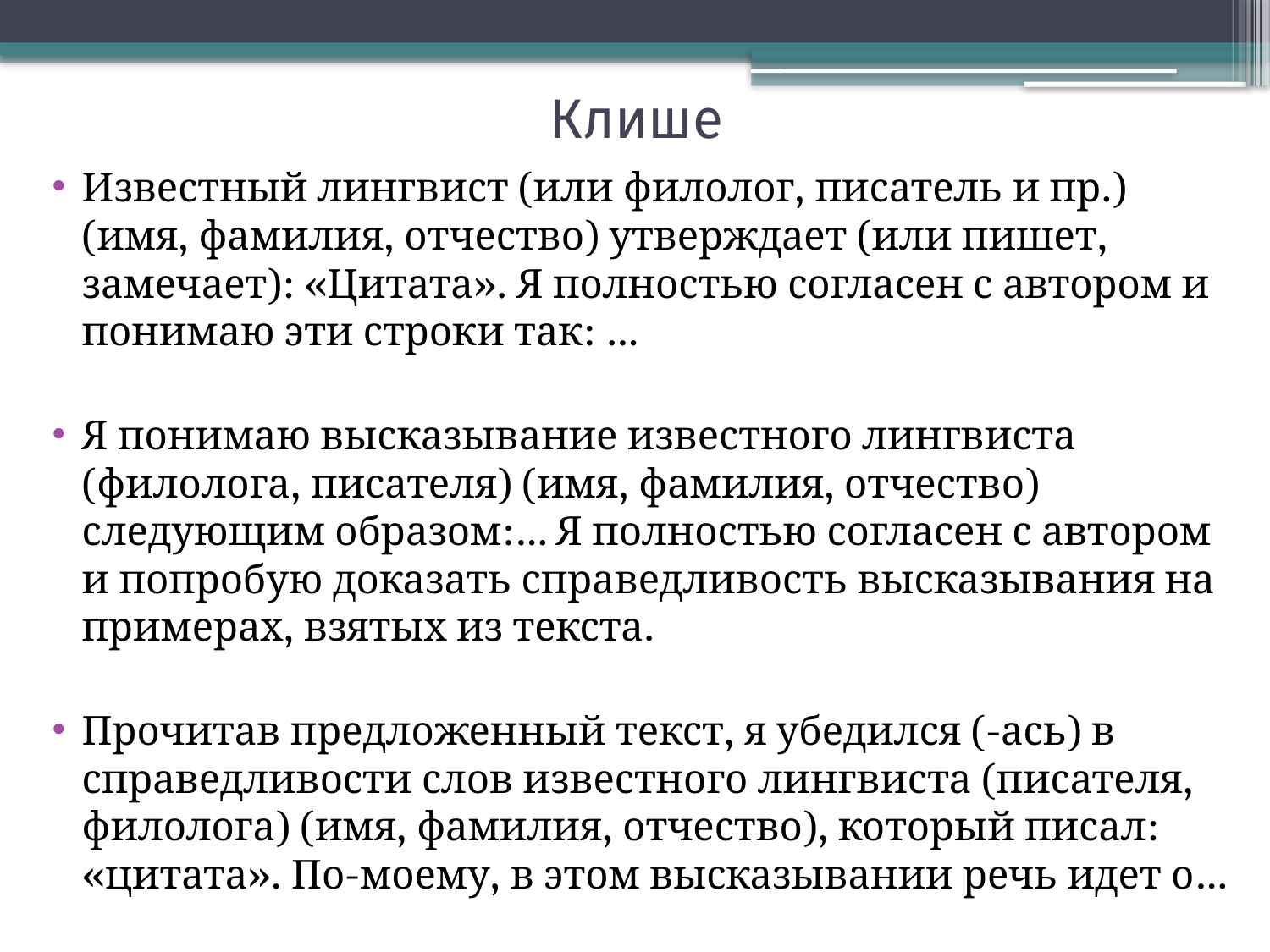

# Клише
Известный лингвист (или филолог, писатель и пр.) (имя, фамилия, отчество) утверждает (или пишет, замечает): «Цитата». Я полностью согласен с автором и  понимаю эти строки так: …

Я понимаю высказывание известного лингвиста (филолога, писателя) (имя, фамилия, отчество) следующим образом:… Я полностью согласен с автором и попробую доказать справедливость высказывания на примерах, взятых из текста.

Прочитав предложенный текст, я убедился (-ась) в справедливости слов известного лингвиста (писателя, филолога) (имя, фамилия, отчество), который писал: «цитата». По-моему, в этом высказывании речь идет о…